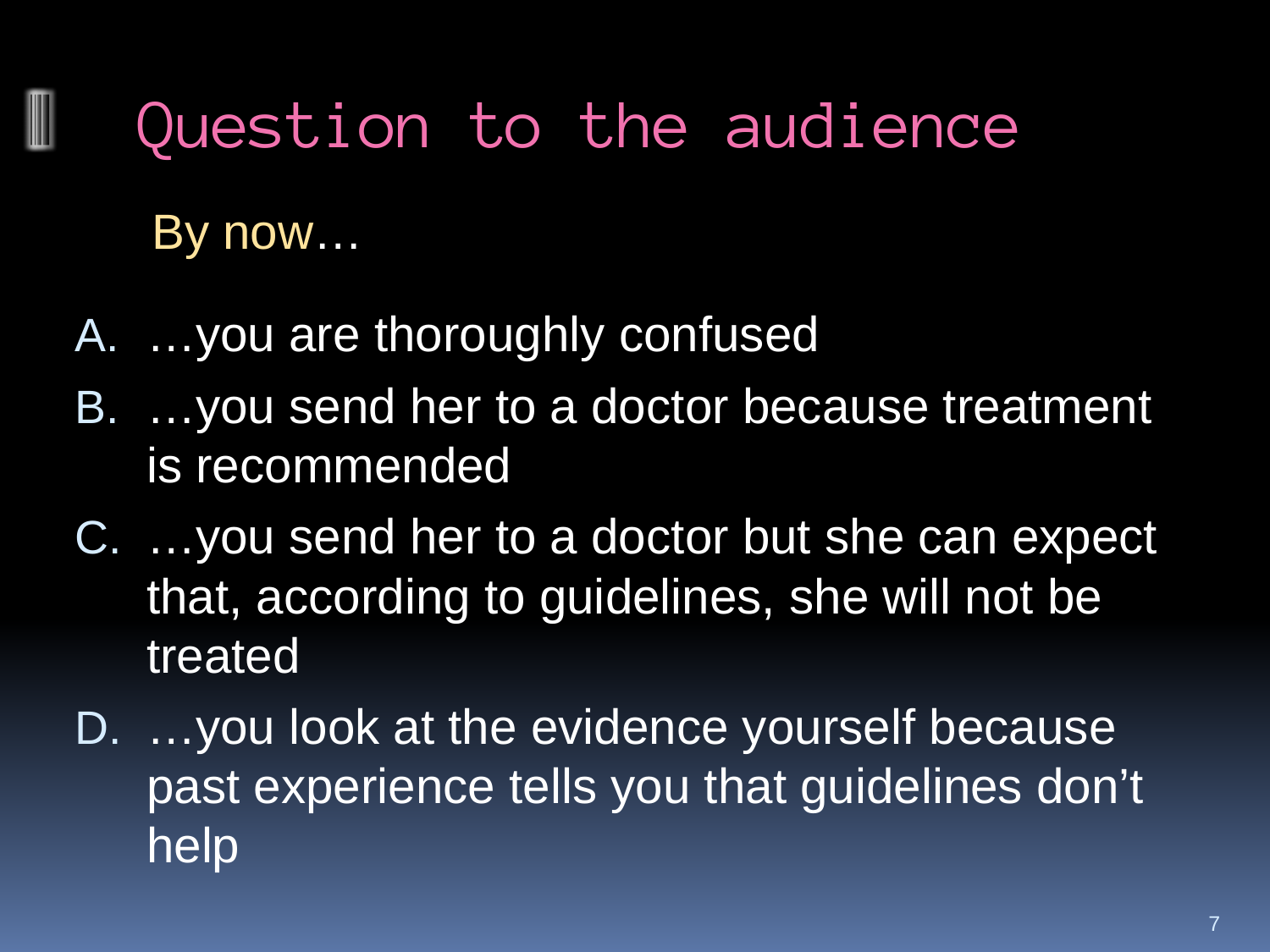

# Question to the audience
By now…
…you are thoroughly confused
…you send her to a doctor because treatment is recommended
…you send her to a doctor but she can expect that, according to guidelines, she will not be treated
…you look at the evidence yourself because past experience tells you that guidelines don’t help
7